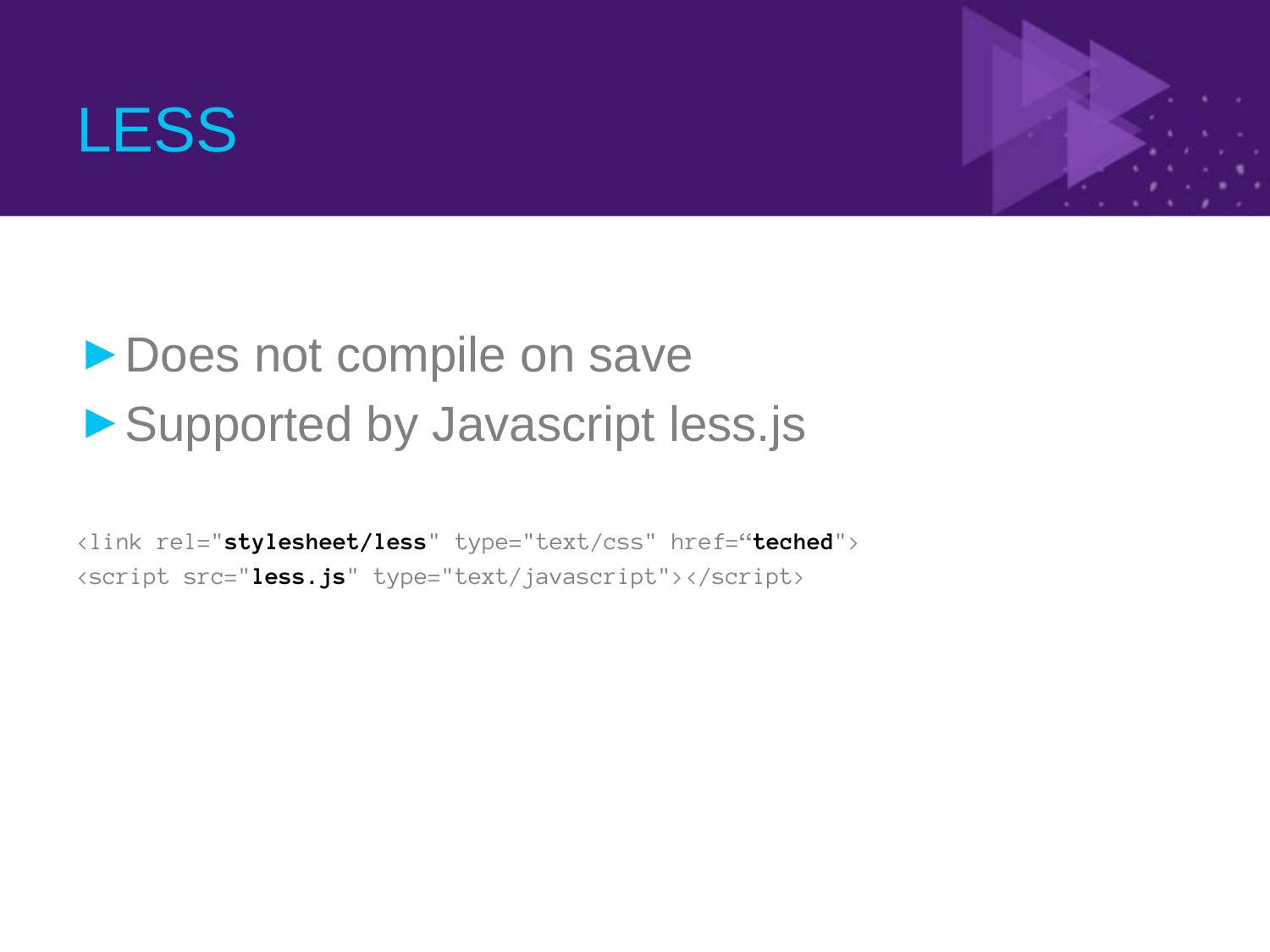

# LESS
Does not compile on save
Supported by Javascript less.js

<link rel="stylesheet/less" type="text/css" href=“teched">
<script src="less.js" type="text/javascript"></script>